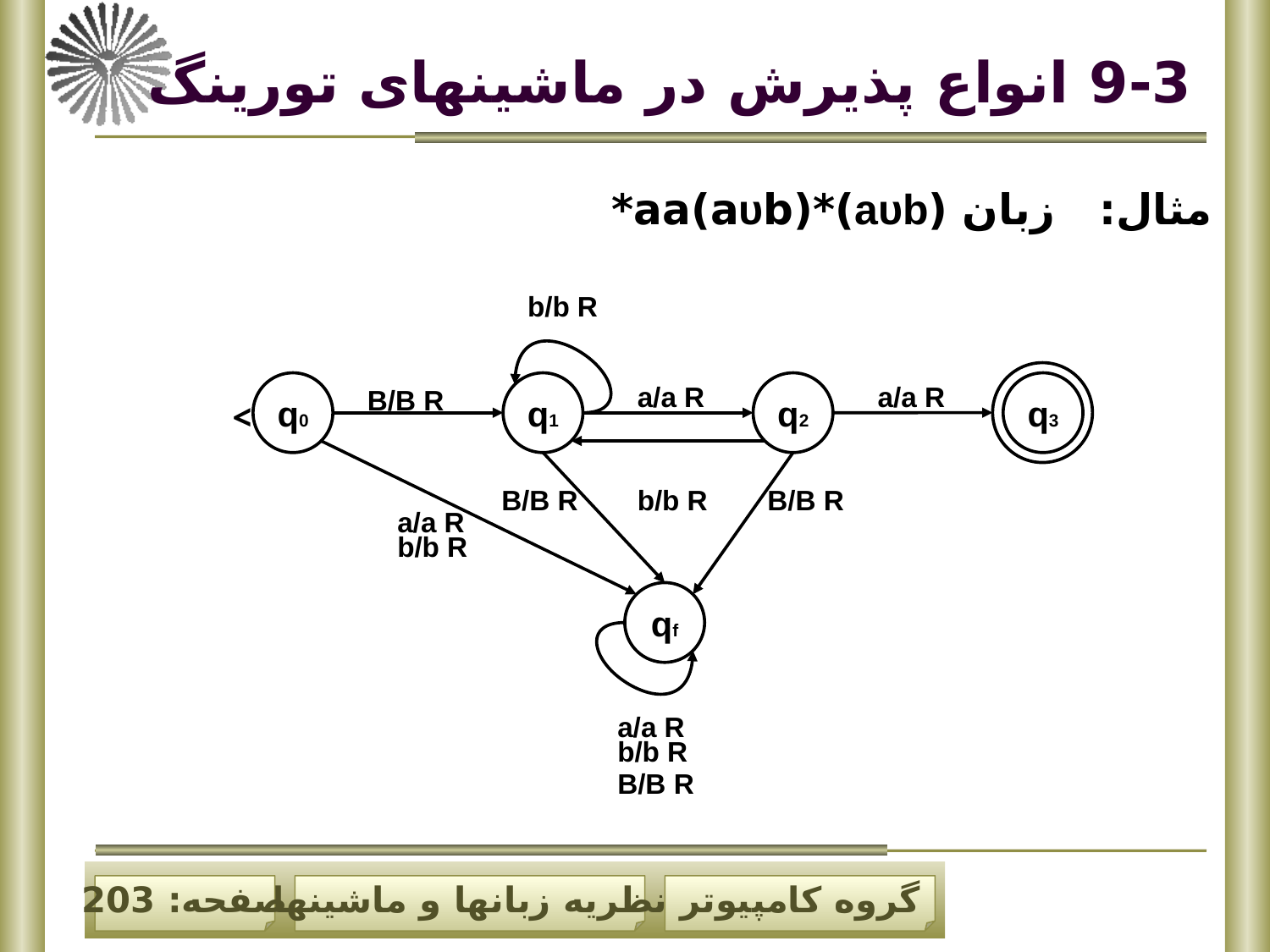

# 9-3 انواع پذیرش در ماشینهای تورینگ
مثال:   زبان (aυb)*aa(aυb)*
b/b R

a/a R
a/a R
q0
q1
q2
q3
B/B R
>
B/B R
b/b R
B/B R
a/a R
b/b R
qf
a/a R
b/b R
B/B R